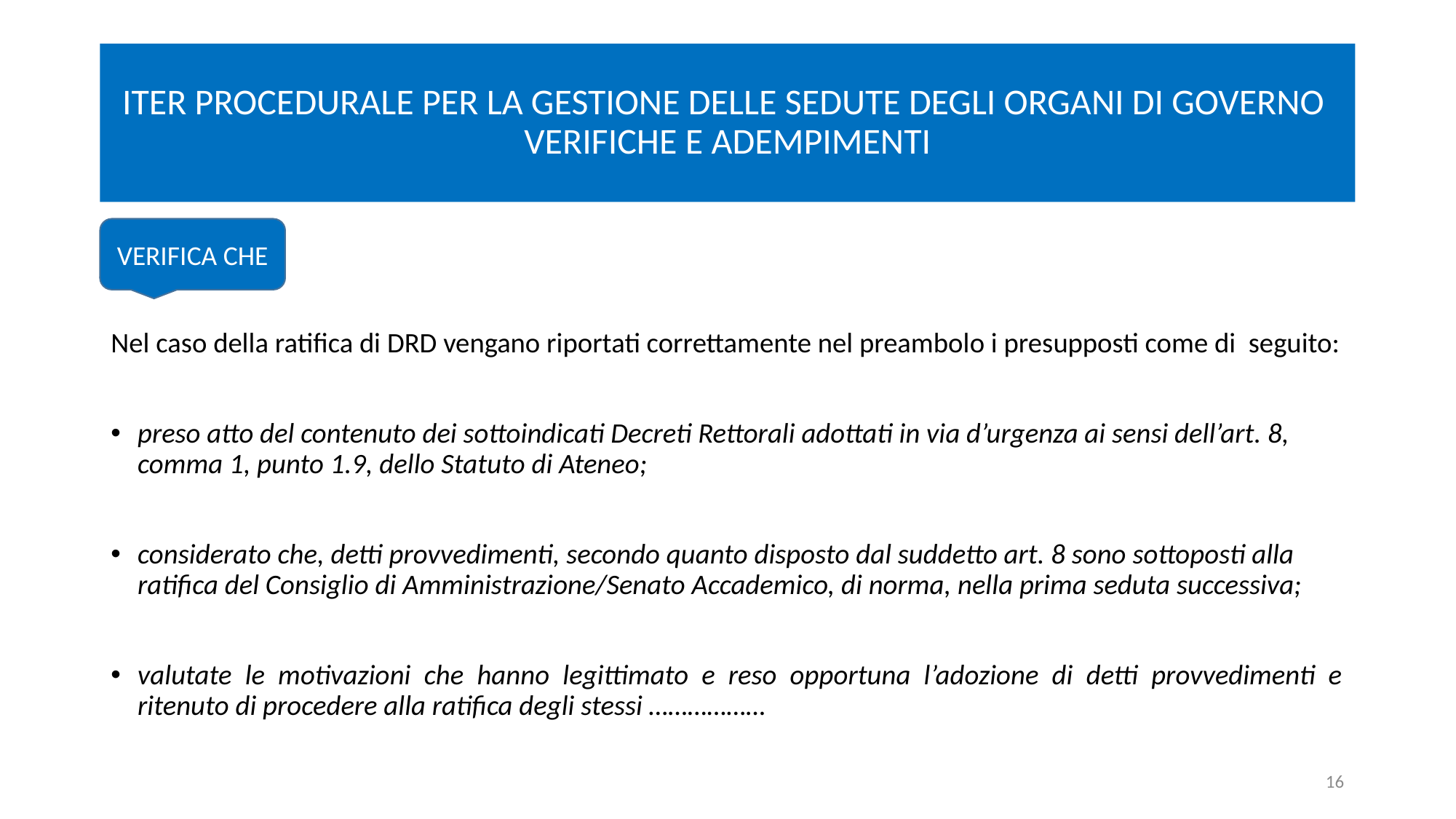

# ITER PROCEDURALE PER LA GESTIONE DELLE SEDUTE DEGLI ORGANI DI GOVERNO VERIFICHE E ADEMPIMENTI

Nel caso della ratifica di DRD vengano riportati correttamente nel preambolo i presupposti come di  seguito:

preso atto del contenuto dei sottoindicati Decreti Rettorali adottati in via d’urgenza ai sensi dell’art. 8, comma 1, punto 1.9, dello Statuto di Ateneo;

considerato che, detti provvedimenti, secondo quanto disposto dal suddetto art. 8 sono sottoposti alla ratifica del Consiglio di Amministrazione/Senato Accademico, di norma, nella prima seduta successiva;

valutate le motivazioni che hanno legittimato e reso opportuna l’adozione di detti provvedimenti e ritenuto di procedere alla ratifica degli stessi ………………

VERIFICA CHE
16